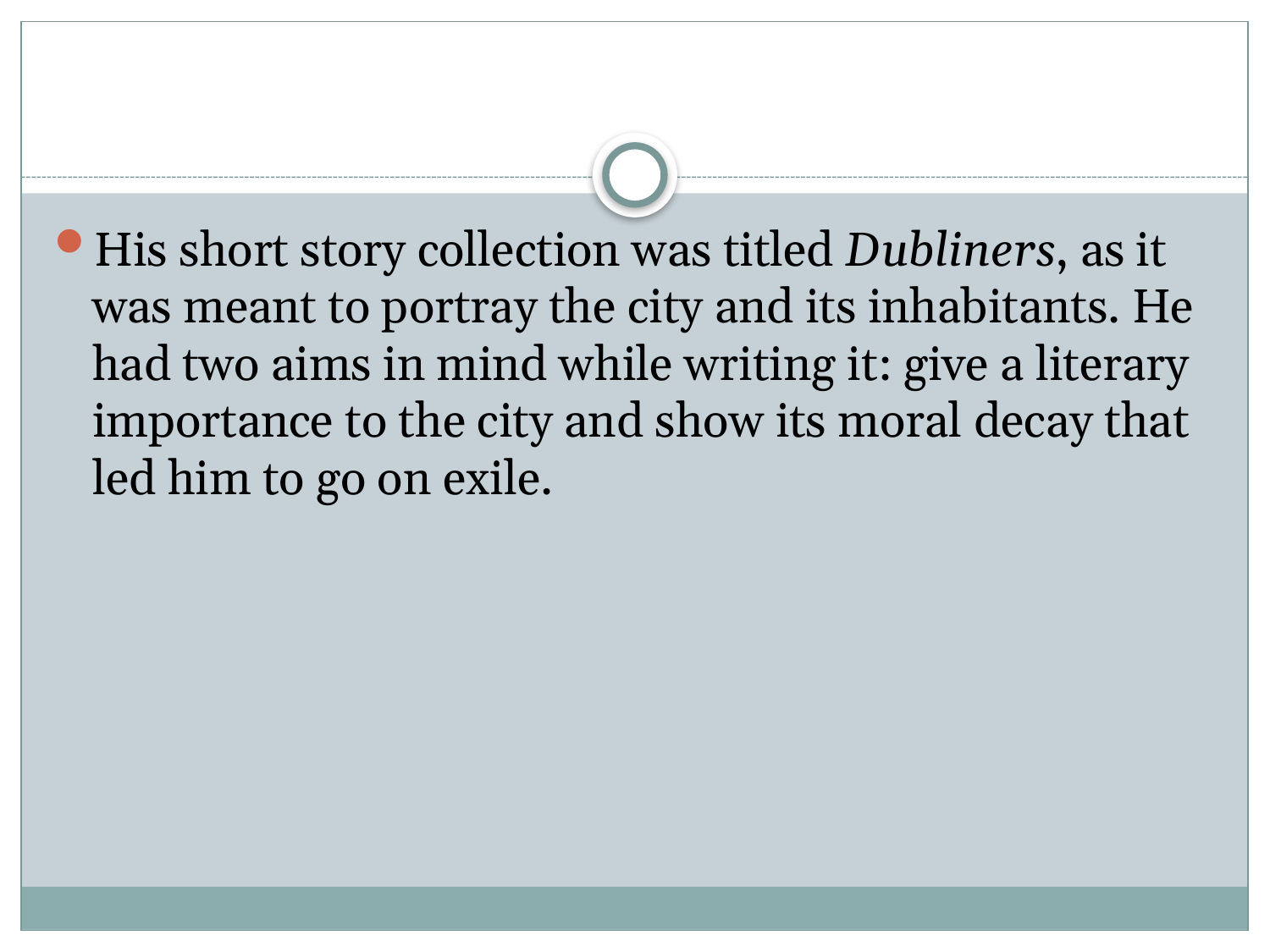

#
His short story collection was titled Dubliners, as it was meant to portray the city and its inhabitants. He had two aims in mind while writing it: give a literary importance to the city and show its moral decay that led him to go on exile.